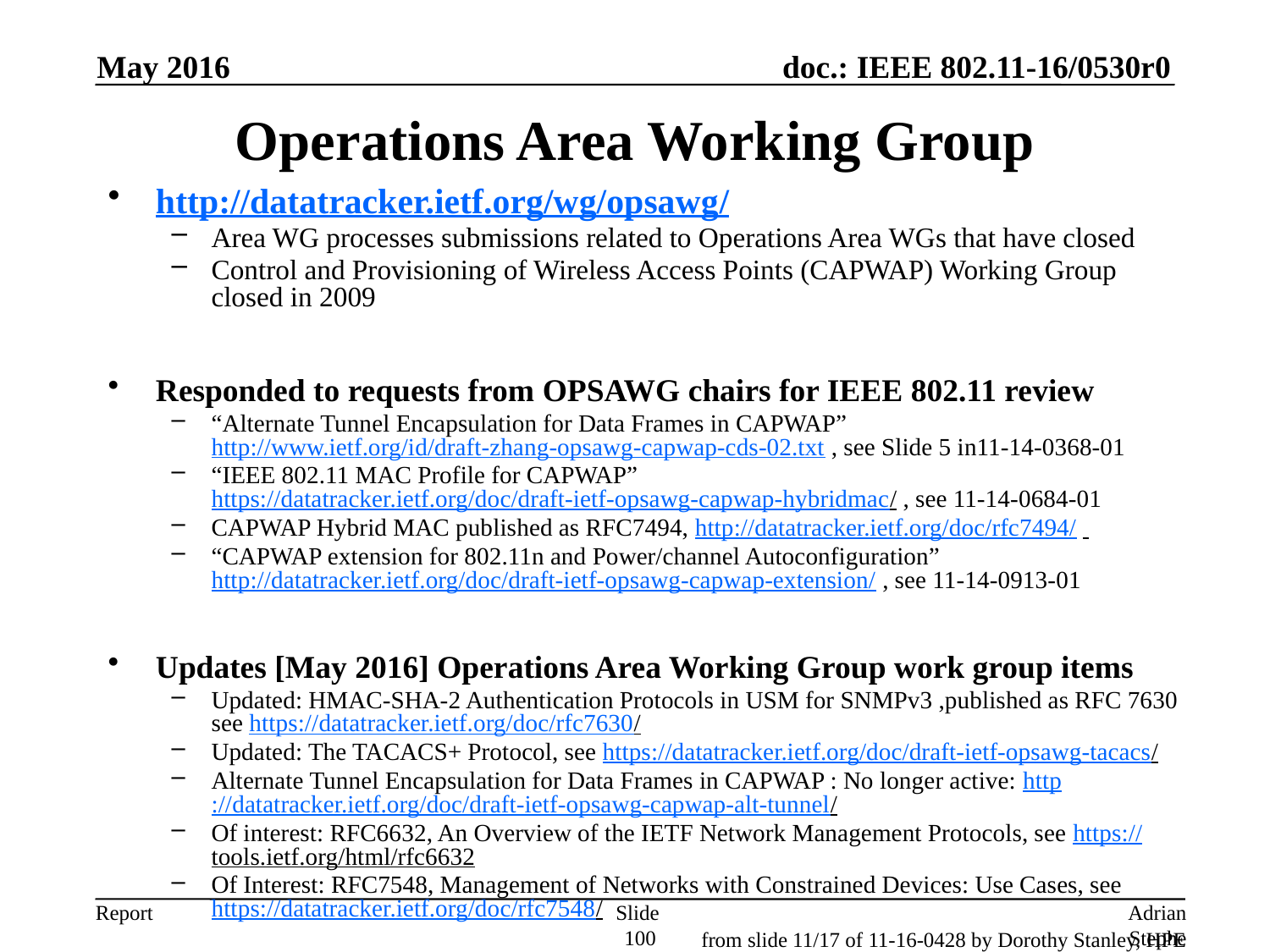

May 2016
# Operations Area Working Group
http://datatracker.ietf.org/wg/opsawg/
Area WG processes submissions related to Operations Area WGs that have closed
Control and Provisioning of Wireless Access Points (CAPWAP) Working Group closed in 2009

Responded to requests from OPSAWG chairs for IEEE 802.11 review
“Alternate Tunnel Encapsulation for Data Frames in CAPWAP”  http://www.ietf.org/id/draft-zhang-opsawg-capwap-cds-02.txt , see Slide 5 in11-14-0368-01
“IEEE 802.11 MAC Profile for CAPWAP” https://datatracker.ietf.org/doc/draft-ietf-opsawg-capwap-hybridmac/ , see 11-14-0684-01
CAPWAP Hybrid MAC published as RFC7494, http://datatracker.ietf.org/doc/rfc7494/
“CAPWAP extension for 802.11n and Power/channel Autoconfiguration” http://datatracker.ietf.org/doc/draft-ietf-opsawg-capwap-extension/ , see 11-14-0913-01

Updates [May 2016] Operations Area Working Group work group items
Updated: HMAC-SHA-2 Authentication Protocols in USM for SNMPv3 ,published as RFC 7630 see https://datatracker.ietf.org/doc/rfc7630/
Updated: The TACACS+ Protocol, see https://datatracker.ietf.org/doc/draft-ietf-opsawg-tacacs/
Alternate Tunnel Encapsulation for Data Frames in CAPWAP : No longer active: http://datatracker.ietf.org/doc/draft-ietf-opsawg-capwap-alt-tunnel/
Of interest: RFC6632, An Overview of the IETF Network Management Protocols, see https://tools.ietf.org/html/rfc6632
Of Interest: RFC7548, Management of Networks with Constrained Devices: Use Cases, see https://datatracker.ietf.org/doc/rfc7548/

Slide 100
Adrian Stephens, Intel Corporation
from slide 11/17 of 11-16-0428 by Dorothy Stanley, HPE